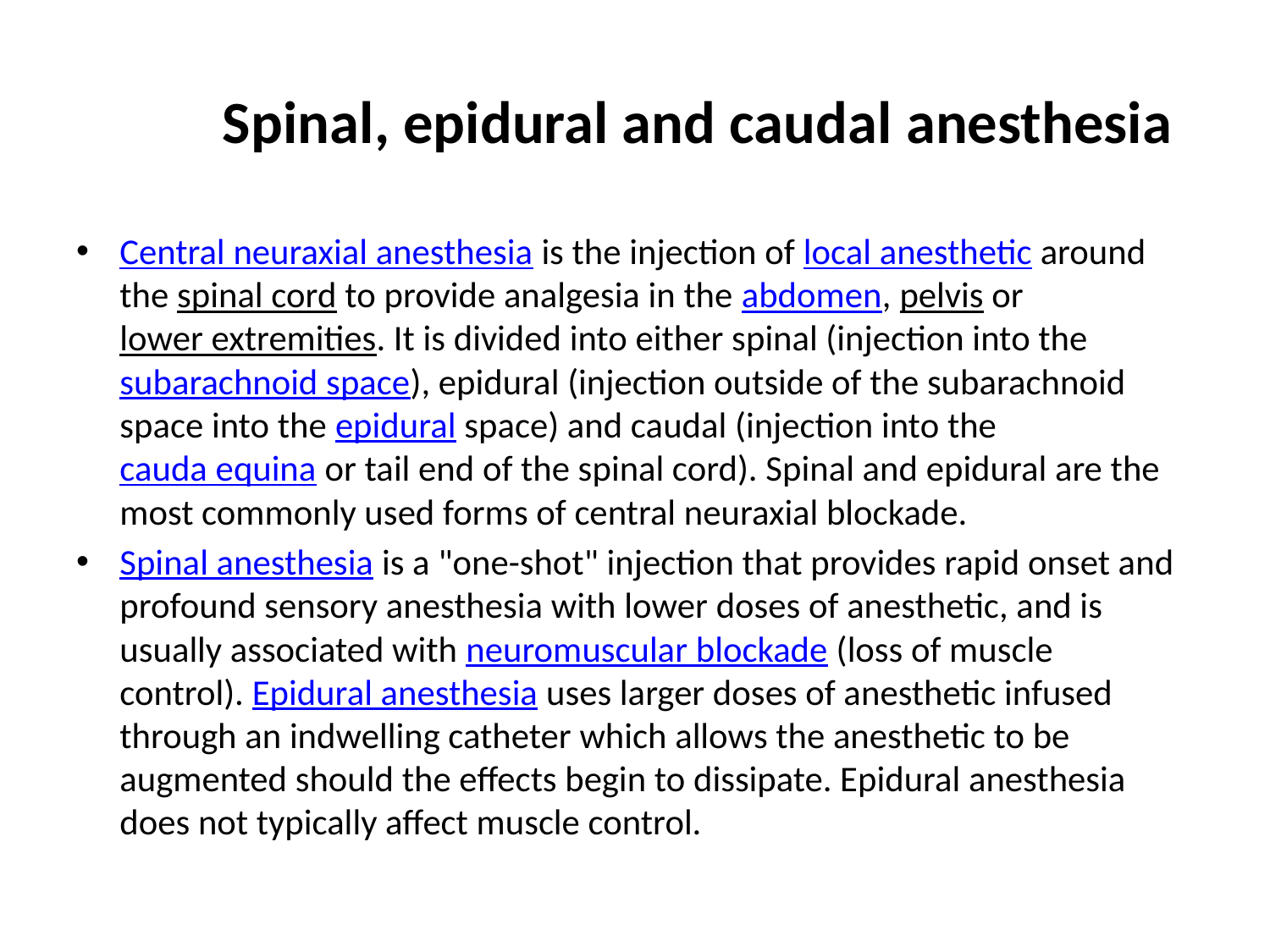

# Spinal, epidural and caudal anesthesia
Central neuraxial anesthesia is the injection of local anesthetic around the spinal cord to provide analgesia in the abdomen, pelvis or lower extremities. It is divided into either spinal (injection into the subarachnoid space), epidural (injection outside of the subarachnoid space into the epidural space) and caudal (injection into the cauda equina or tail end of the spinal cord). Spinal and epidural are the most commonly used forms of central neuraxial blockade.
Spinal anesthesia is a "one-shot" injection that provides rapid onset and profound sensory anesthesia with lower doses of anesthetic, and is usually associated with neuromuscular blockade (loss of muscle control). Epidural anesthesia uses larger doses of anesthetic infused through an indwelling catheter which allows the anesthetic to be augmented should the effects begin to dissipate. Epidural anesthesia does not typically affect muscle control.